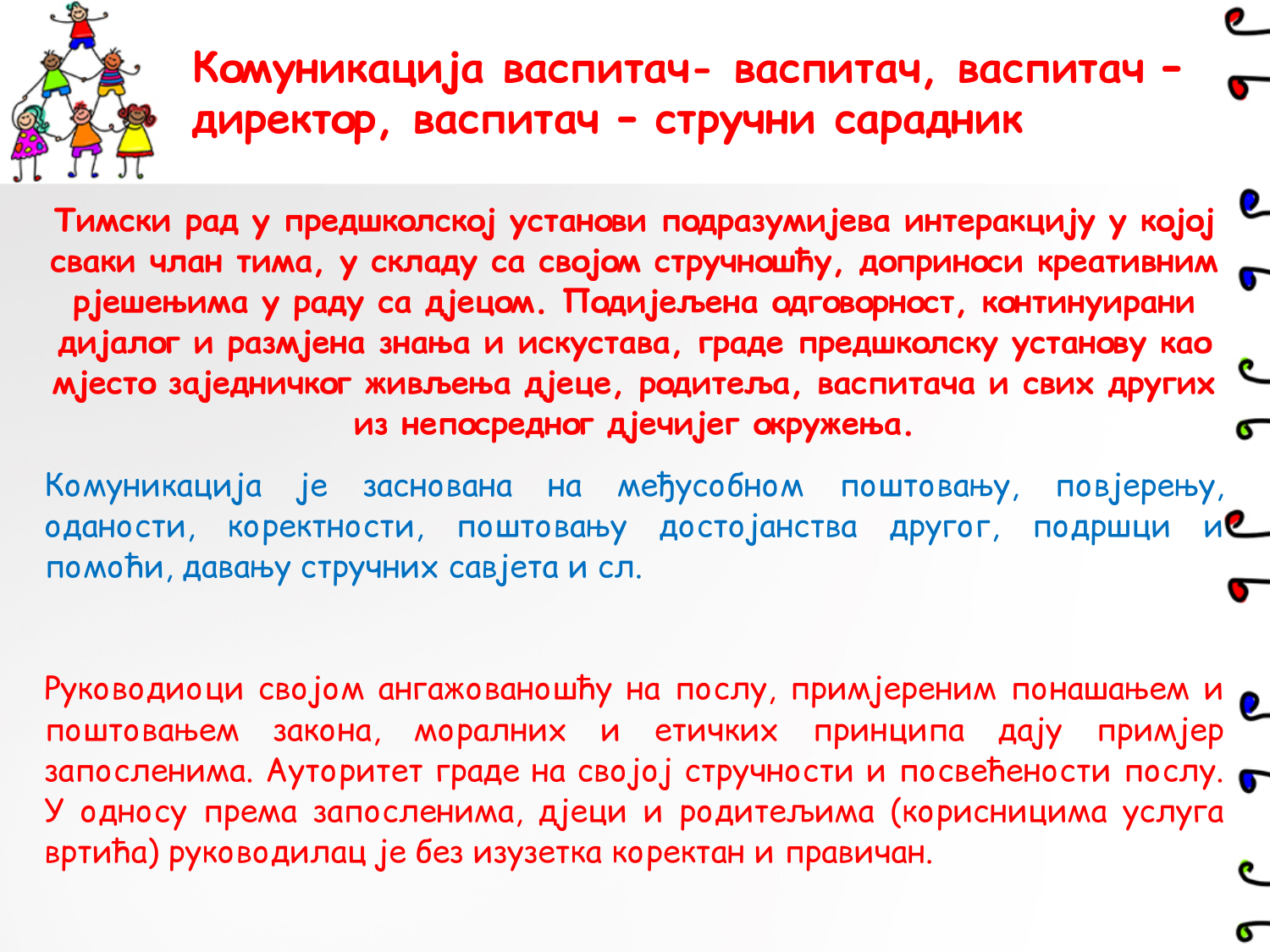

# Комуникација васпитач- васпитач, васпитач – директор, васпитач – стручни сарадник
Тимски рад у предшколској установи подразумијева интеракцију у којој сваки члан тима, у складу са својом стручношћу, доприноси креативним рјешењима у раду са дјецом. Подијељена одговорност, континуирани дијалог и размјена знања и искустава, граде предшколску установу као мјесто заједничког живљења дјеце, родитеља, васпитача и свих других из непосредног дјечијег окружења.
Комуникација је заснована на међусобном поштовању, повјерењу, оданости, коректности, поштовању достојанства другог, подршци и помоћи, давању стручних савјета и сл.

Руководиоци својом ангажованошћу на послу, примјереним понашањем и поштовањем закона, моралних и етичких принципа дају примјер запосленима. Ауторитет граде на својој стручности и посвећености послу. У односу према запосленима, дјеци и родитељима (корисницима услуга вртића) руководилац је без изузетка коректан и правичан.